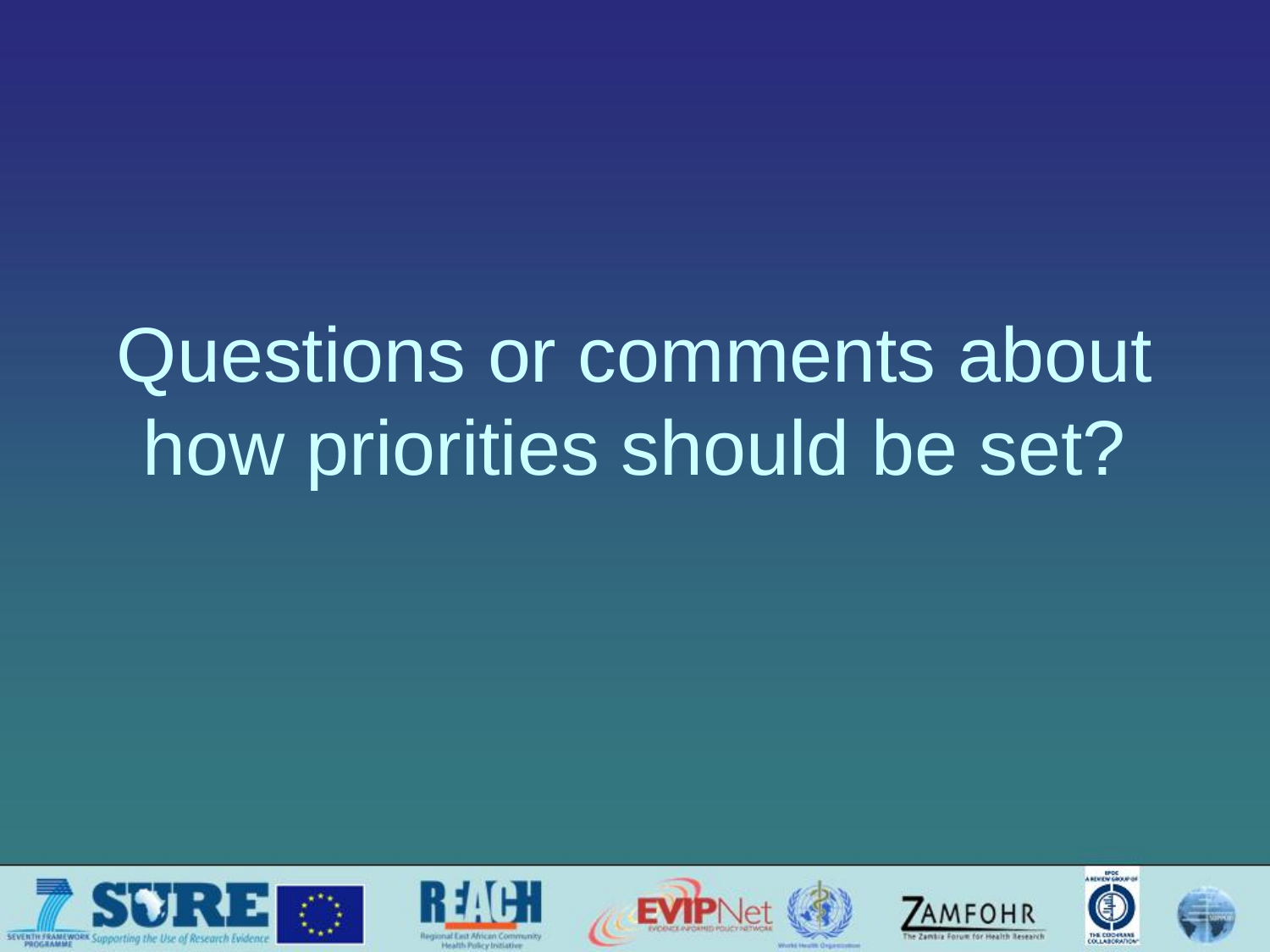

# Questions or comments about how priorities should be set?